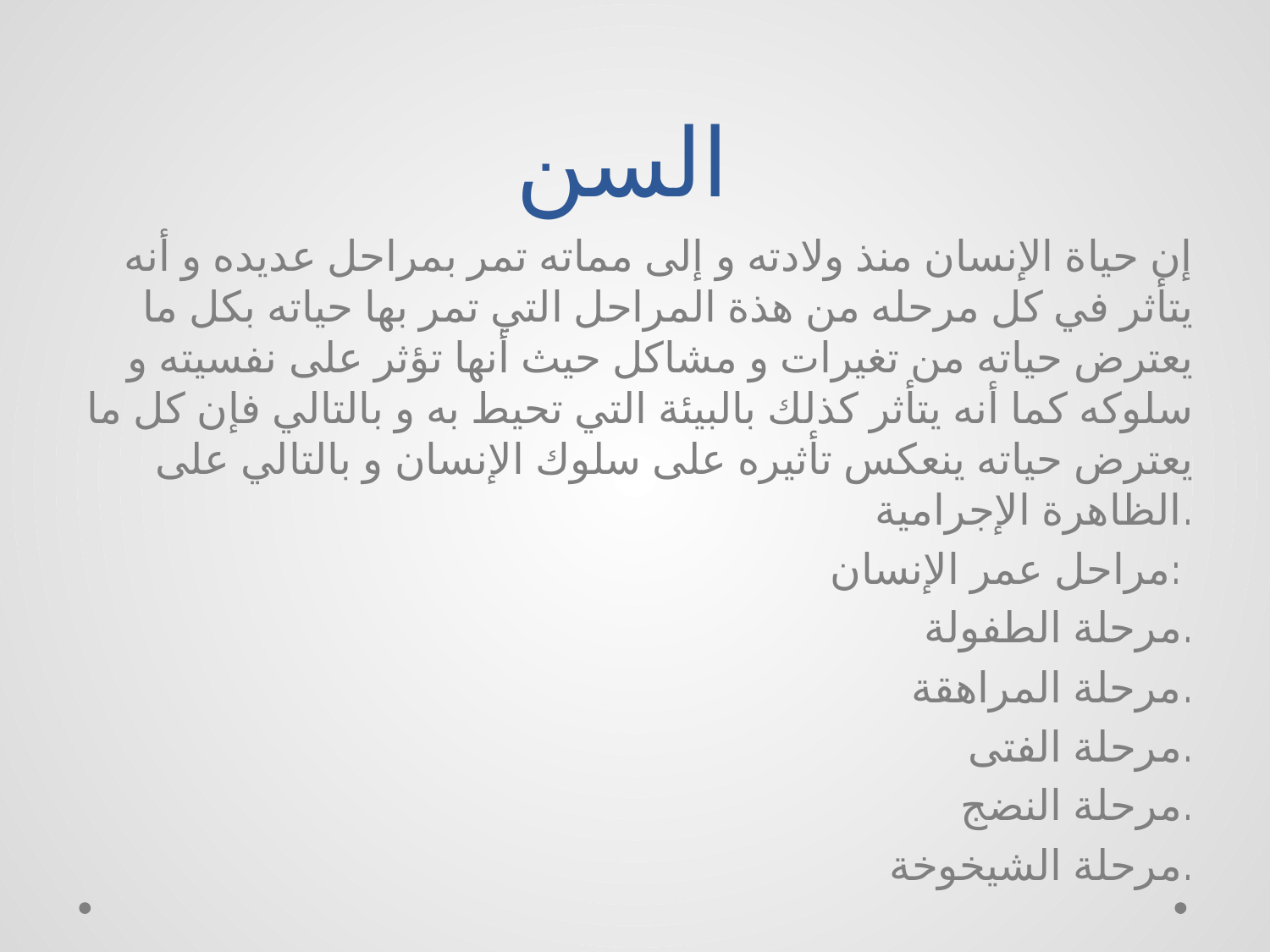

# السن
إن حياة الإنسان منذ ولادته و إلى مماته تمر بمراحل عديده و أنه يتأثر في كل مرحله من هذة المراحل التي تمر بها حياته بكل ما يعترض حياته من تغيرات و مشاكل حيث أنها تؤثر على نفسيته و سلوكه كما أنه يتأثر كذلك بالبيئة التي تحيط به و بالتالي فإن كل ما يعترض حياته ينعكس تأثيره على سلوك الإنسان و بالتالي على الظاهرة الإجرامية.
مراحل عمر الإنسان:
مرحلة الطفولة.
مرحلة المراهقة.
مرحلة الفتى.
مرحلة النضج.
مرحلة الشيخوخة.